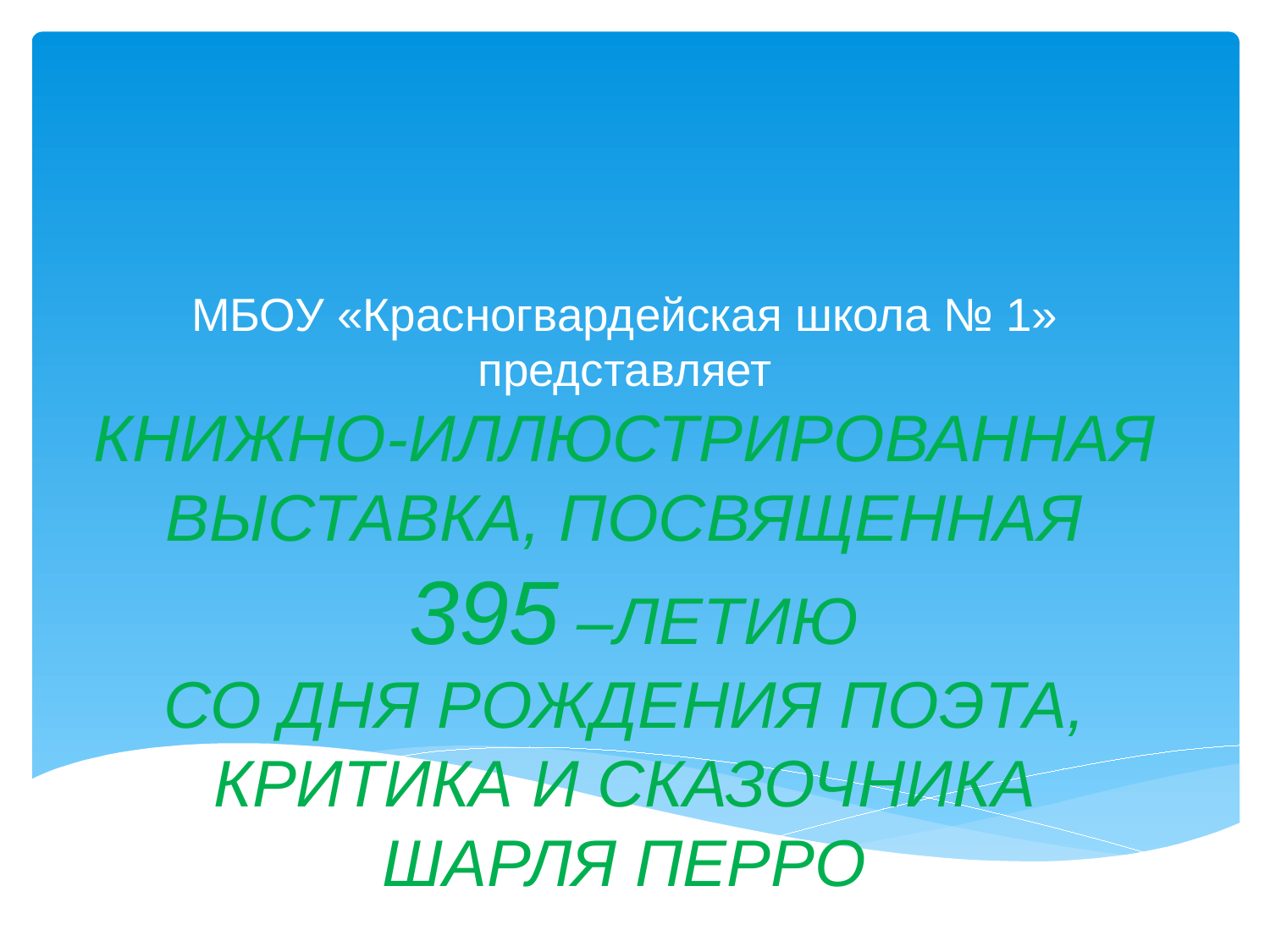

# МБОУ «Красногвардейская школа № 1» представляет КНИЖНО-ИЛЛЮСТРИРОВАННАЯ ВЫСТАВКА, ПОСВЯЩЕННАЯ 395 –ЛЕТИЮ СО ДНЯ РОЖДЕНИЯ ПОЭТА,  КРИТИКА И СКАЗОЧНИКА ШАРЛЯ ПЕРРО